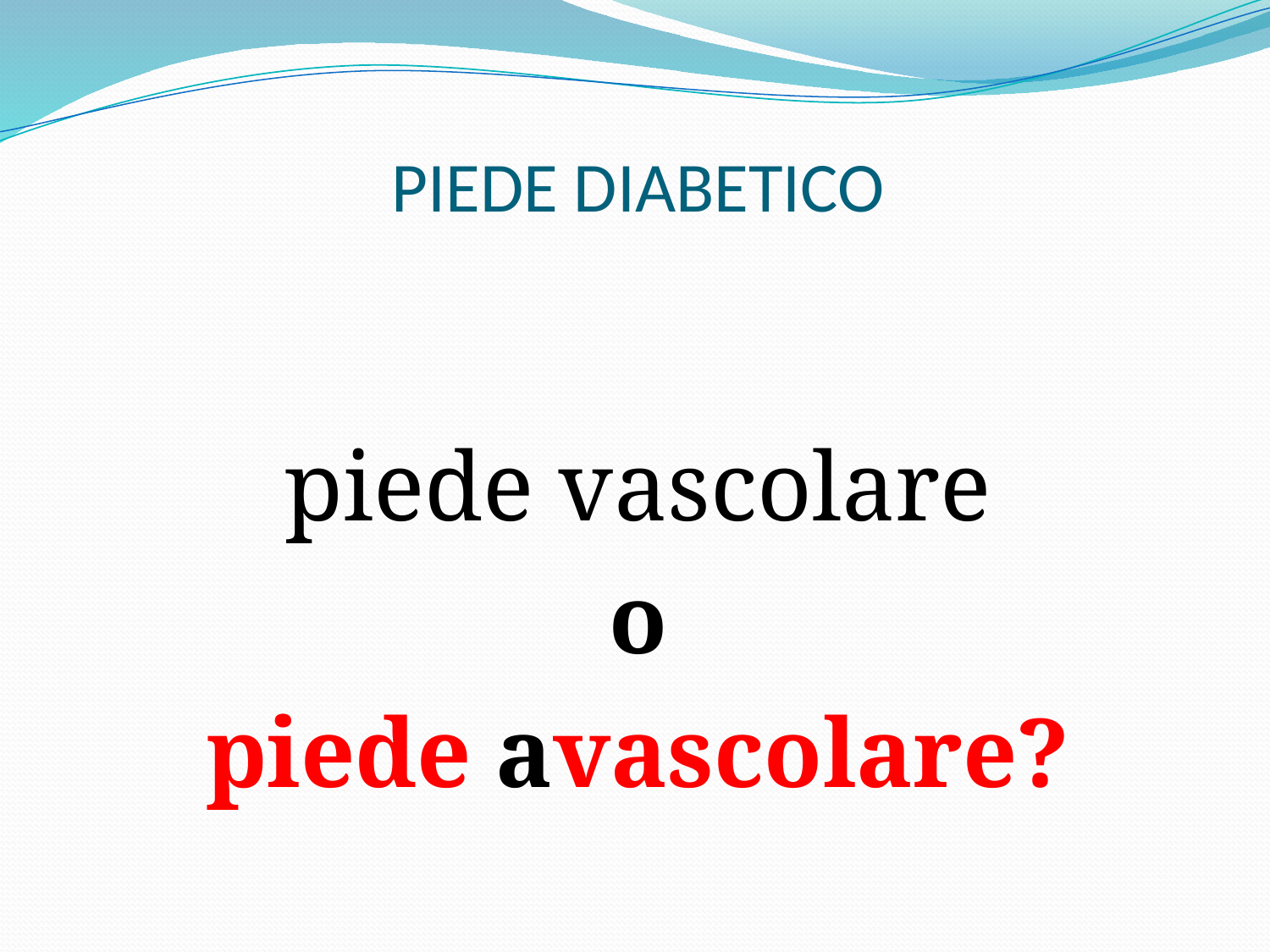

# PIEDE DIABETICO

piede vascolare
o
piede avascolare?